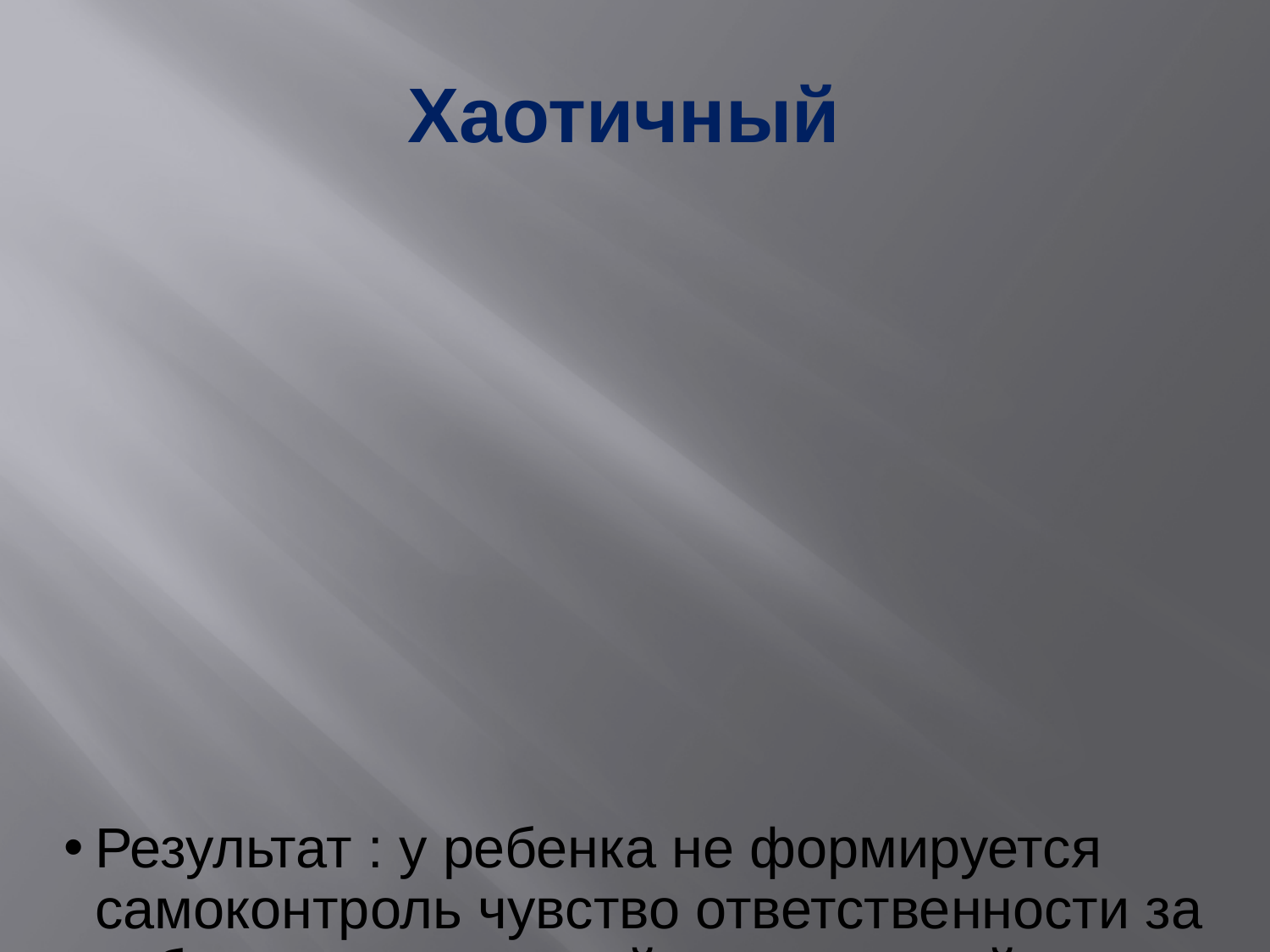

# Хаотичный

Результат : у ребенка не формируется самоконтроль чувство ответственности за себя и других, низкой самооценкой, тревожность, неуверенная в себе, импульсивная, не всегда управляемая личность, такие дети отличаются незрелостью суждений и невротическим типом реагирования в стрессе.